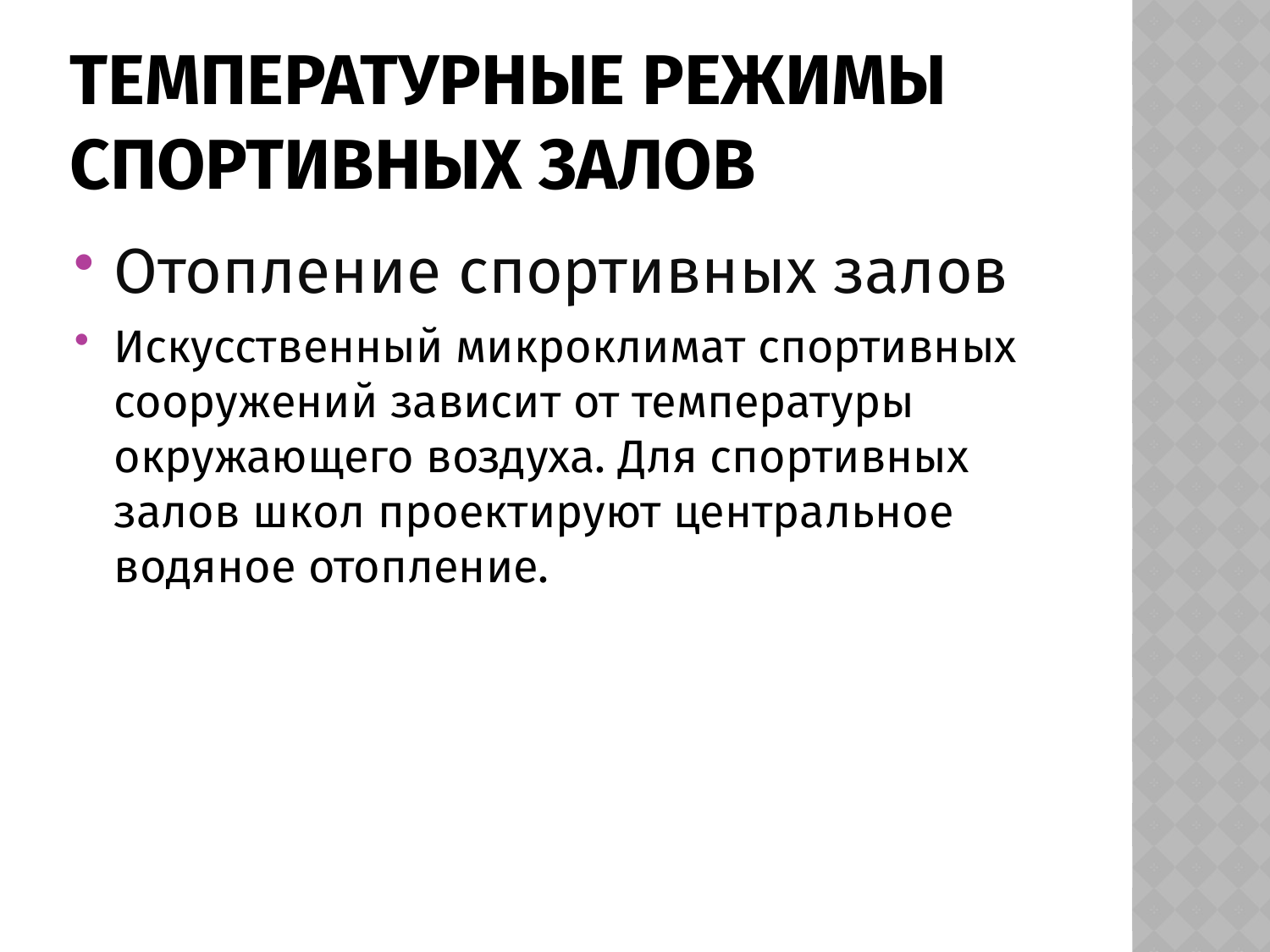

# Температурные режимы спортивных залов
Отопление спортивных залов
Искусственный микроклимат спортивных сооружений зависит от температуры окружающего воздуха. Для спортивных залов школ проектируют центральное водяное отопление.